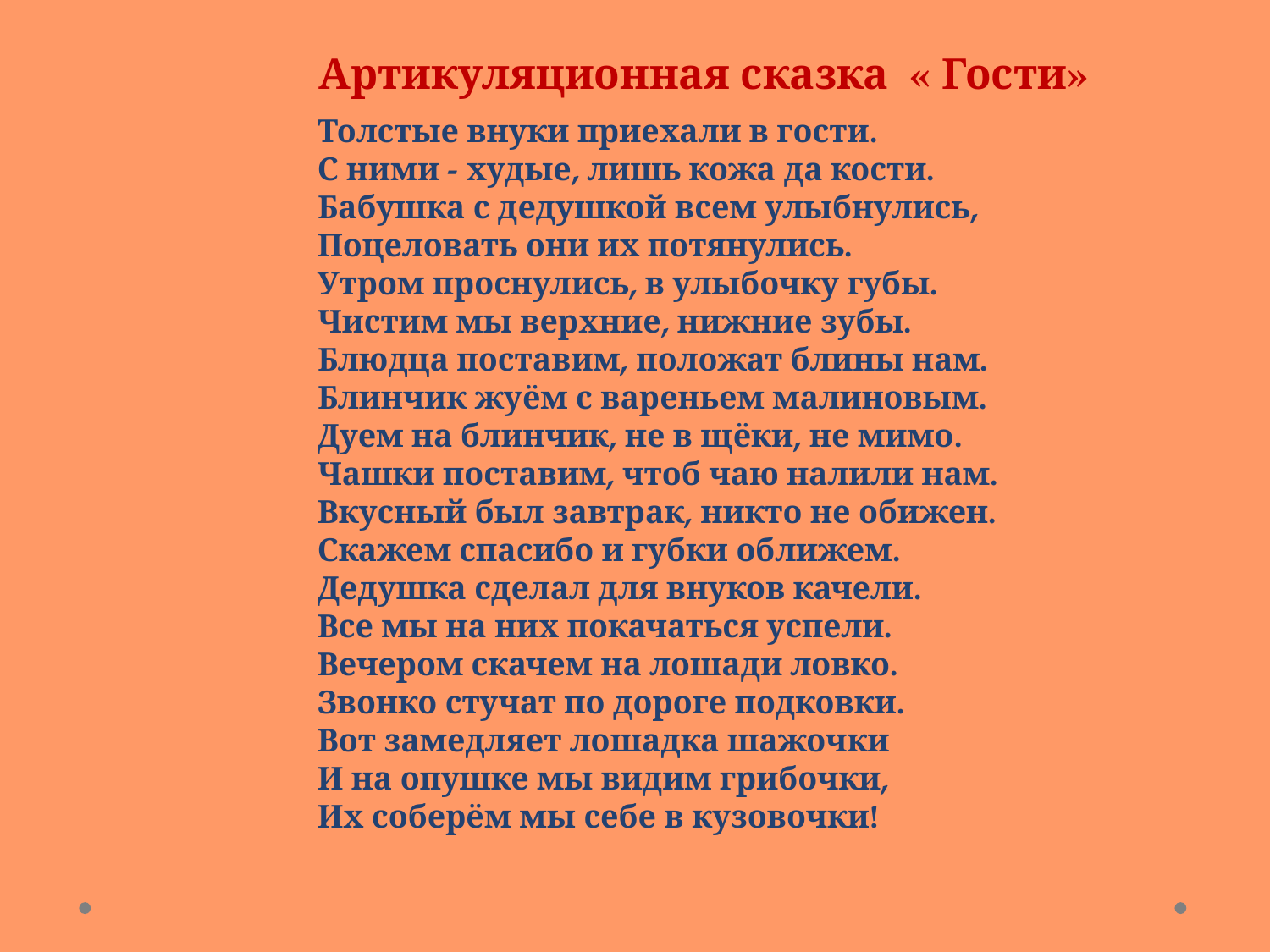

Артикуляционная сказка  « Гости»
Толстые внуки приехали в гости.
С ними - худые, лишь кожа да кости.
Бабушка с дедушкой всем улыбнулись,
Поцеловать они их потянулись.
Утром проснулись, в улыбочку губы.
Чистим мы верхние, нижние зубы.
Блюдца поставим, положат блины нам.
Блинчик жуём с вареньем малиновым.
Дуем на блинчик, не в щёки, не мимо.
Чашки поставим, чтоб чаю налили нам.
Вкусный был завтрак, никто не обижен.
Скажем спасибо и губки оближем.
Дедушка сделал для внуков качели.
Все мы на них покачаться успели.
Вечером скачем на лошади ловко.
Звонко стучат по дороге подковки.
Вот замедляет лошадка шажочки
И на опушке мы видим грибочки,
Их соберём мы себе в кузовочки!